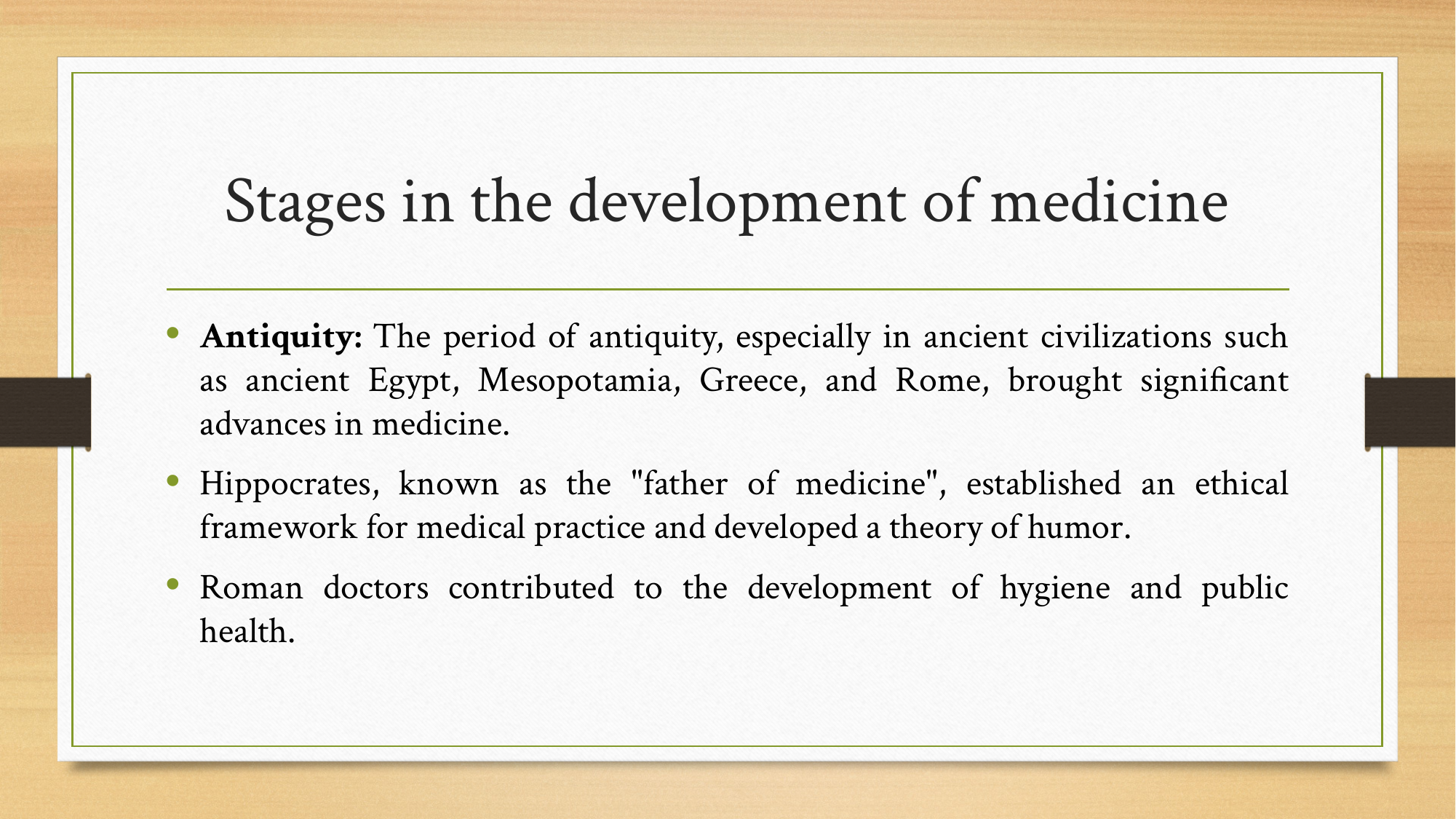

# Stages in the development of medicine
Antiquity: The period of antiquity, especially in ancient civilizations such as ancient Egypt, Mesopotamia, Greece, and Rome, brought significant advances in medicine.
Hippocrates, known as the "father of medicine", established an ethical framework for medical practice and developed a theory of humor.
Roman doctors contributed to the development of hygiene and public health.